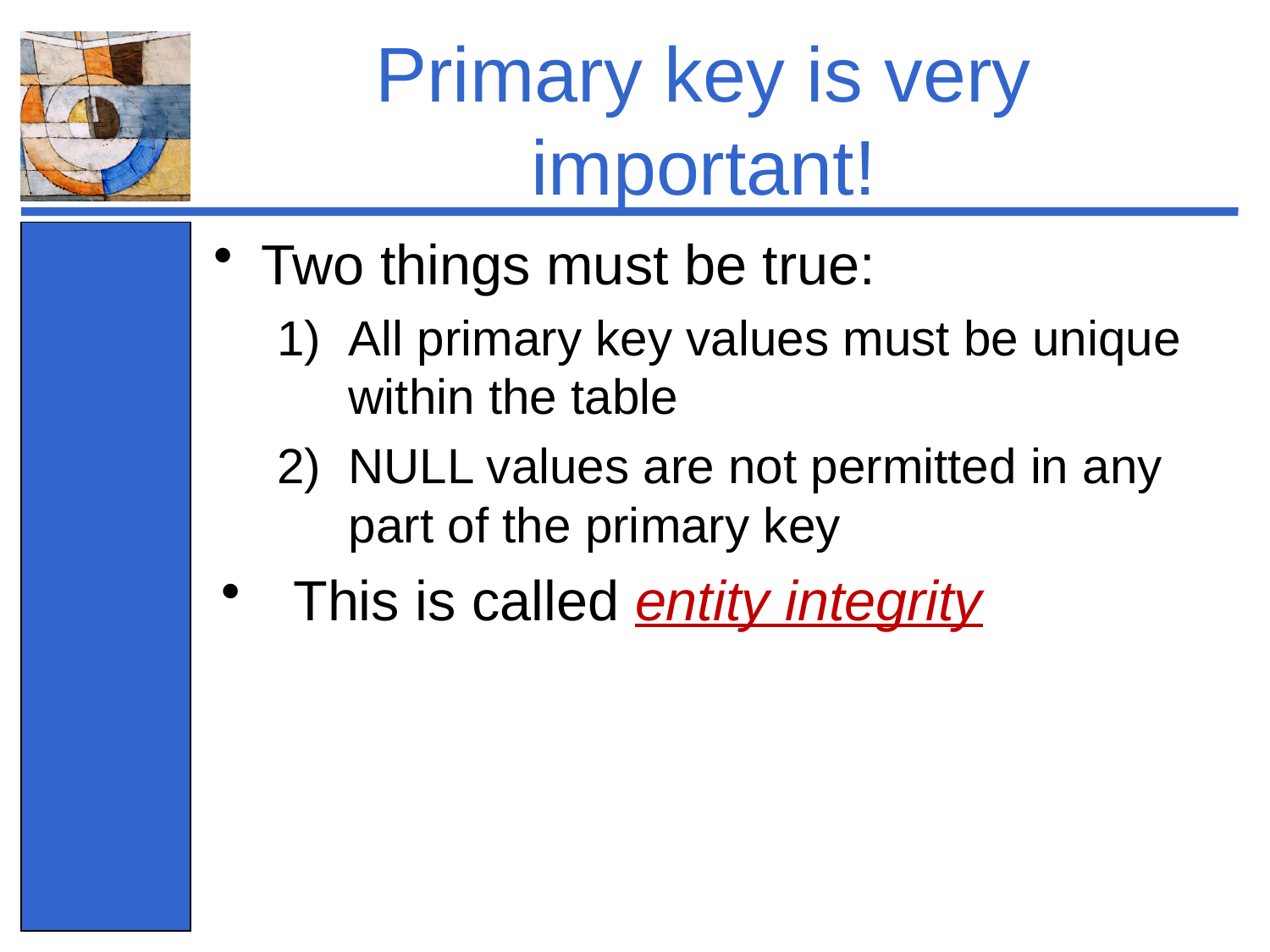

# Primary key is very important!
Two things must be true:
All primary key values must be unique within the table
NULL values are not permitted in any part of the primary key
This is called entity integrity